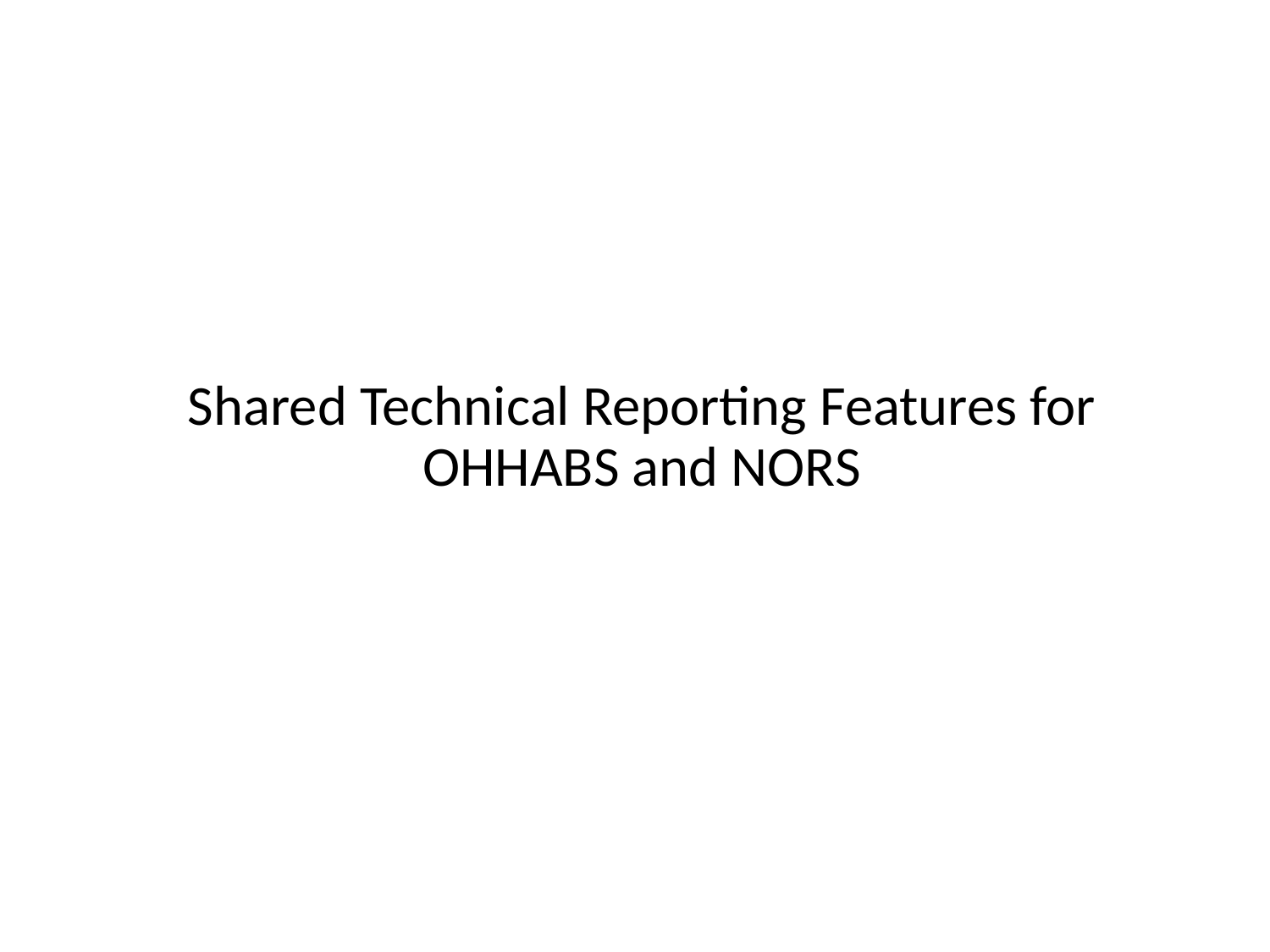

# Shared Technical Reporting Features for OHHABS and NORS